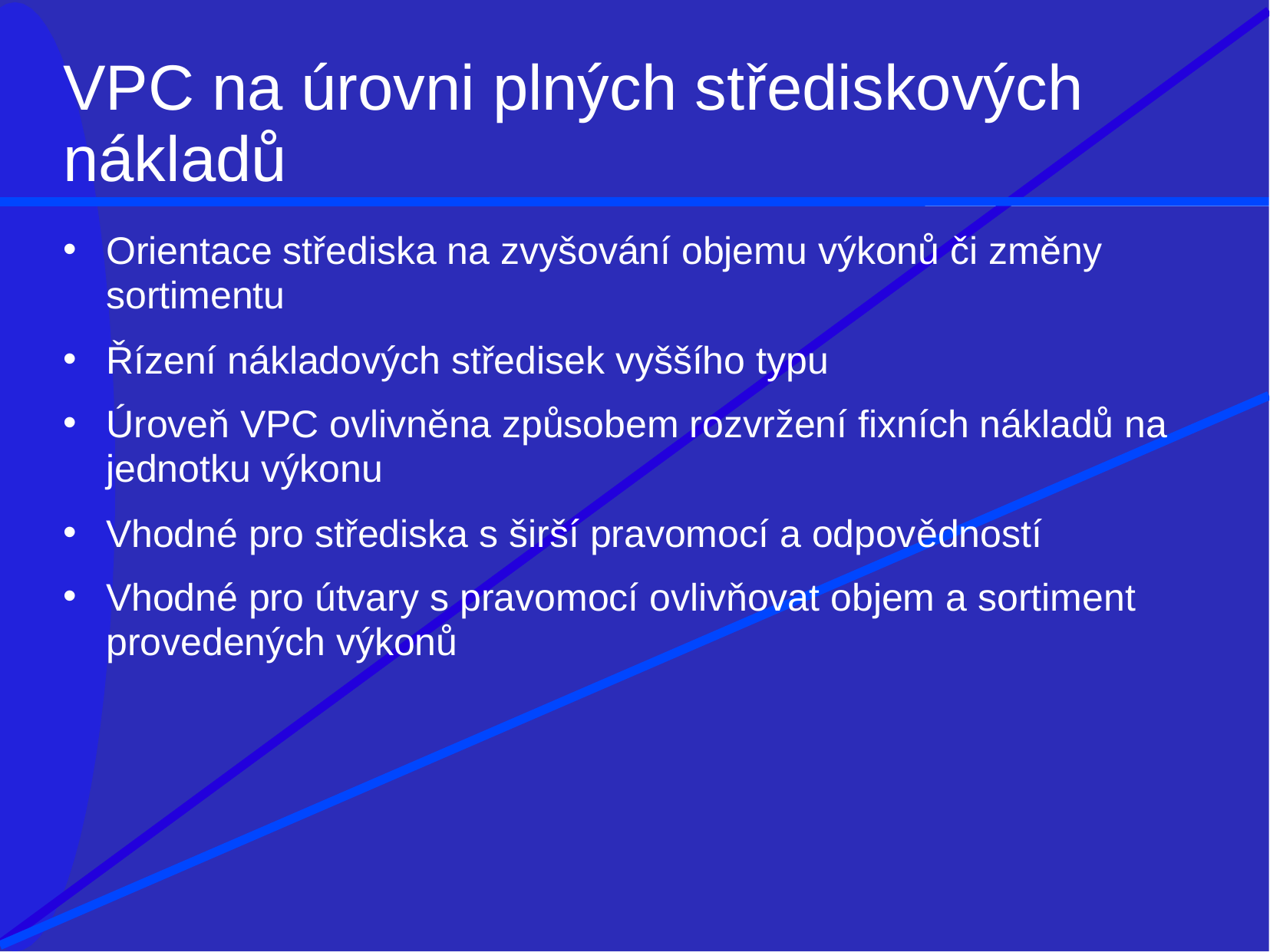

# VPC na úrovni plných střediskových nákladů
Orientace střediska na zvyšování objemu výkonů či změny
sortimentu
Řízení nákladových středisek vyššího typu
Úroveň VPC ovlivněna způsobem rozvržení fixních nákladů na
jednotku výkonu
Vhodné pro střediska s širší pravomocí a odpovědností
Vhodné pro útvary s pravomocí ovlivňovat objem a sortiment
provedených výkonů